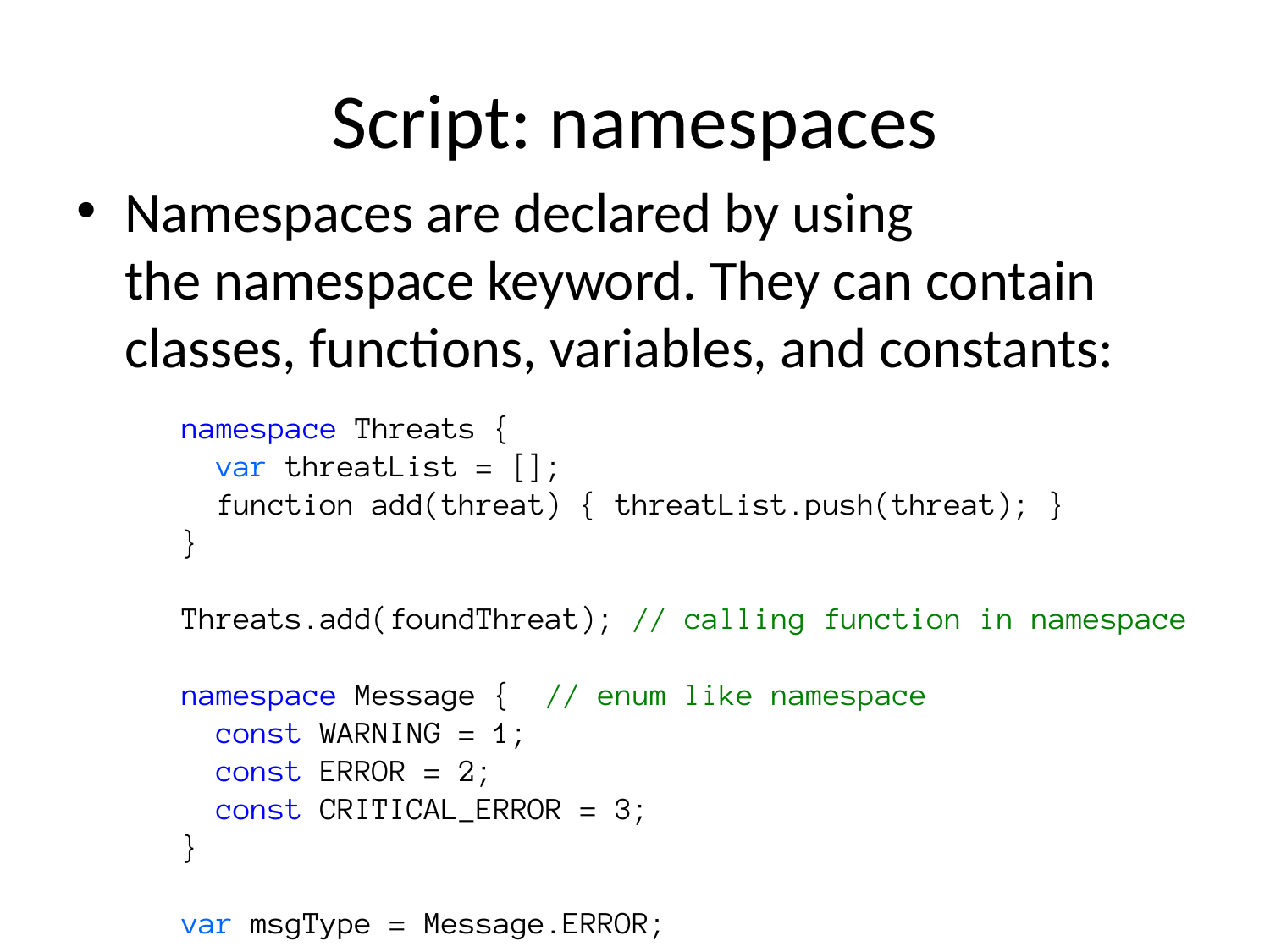

# Script: namespaces
Namespaces are declared by using the namespace keyword. They can contain classes, functions, variables, and constants:
namespace Threats {
  var threatList = [];
  function add(threat) { threatList.push(threat); }
}

Threats.add(foundThreat); // calling function in namespace

namespace Message {  // enum like namespace
  const WARNING = 1;
  const ERROR = 2;
  const CRITICAL_ERROR = 3;
}

var msgType = Message.ERROR;